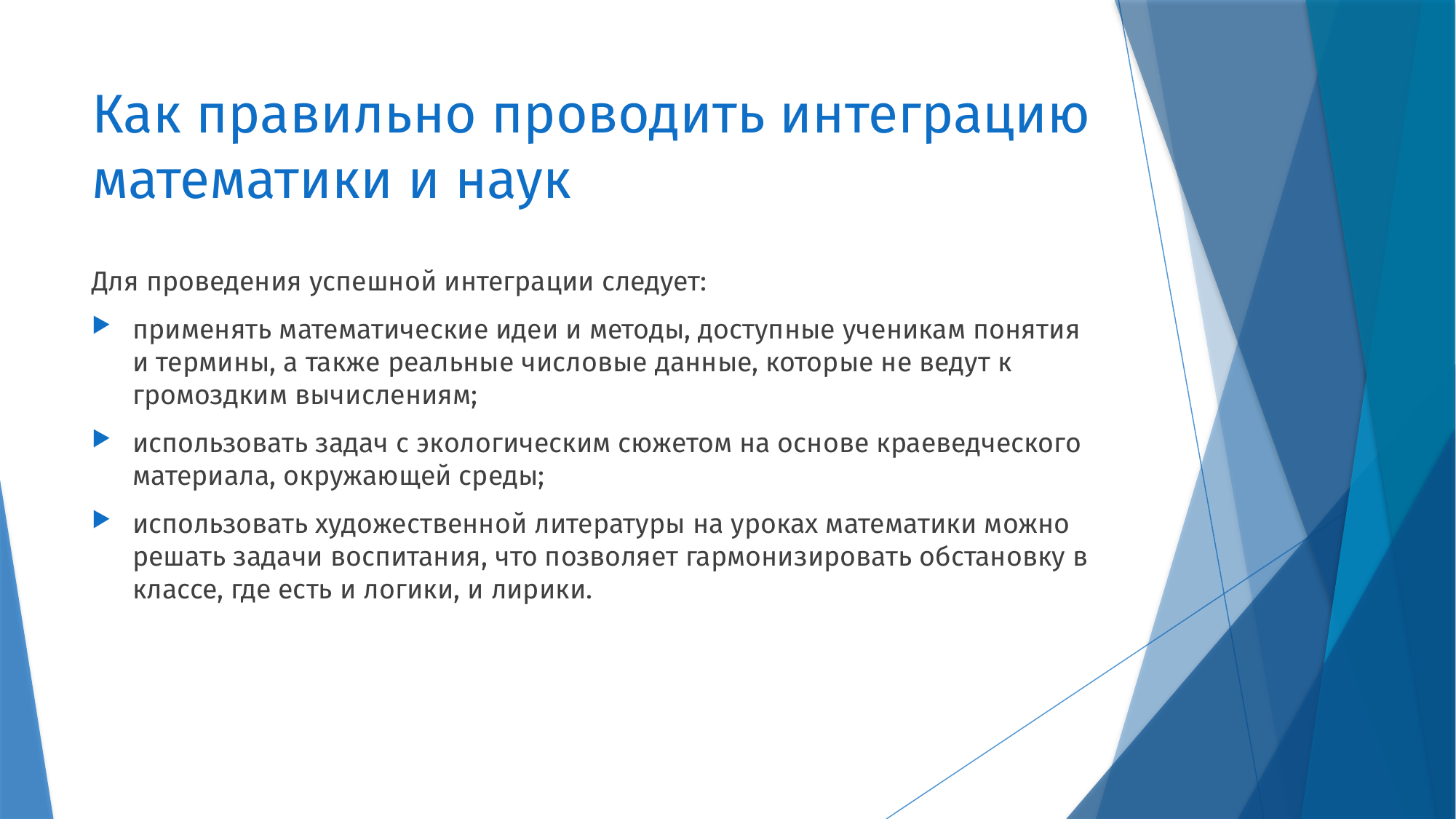

# Как правильно проводить интеграцию математики и наук
Для проведения успешной интеграции следует:
применять математические идеи и методы, доступные ученикам понятия и термины, а также реальные числовые данные, которые не ведут к громоздким вычислениям;
использовать задач с экологическим сюжетом на основе краеведческого материала, окружающей среды;
использовать художественной литературы на уроках математики можно решать задачи воспитания, что позволяет гармонизировать обстановку в классе, где есть и логики, и лирики.